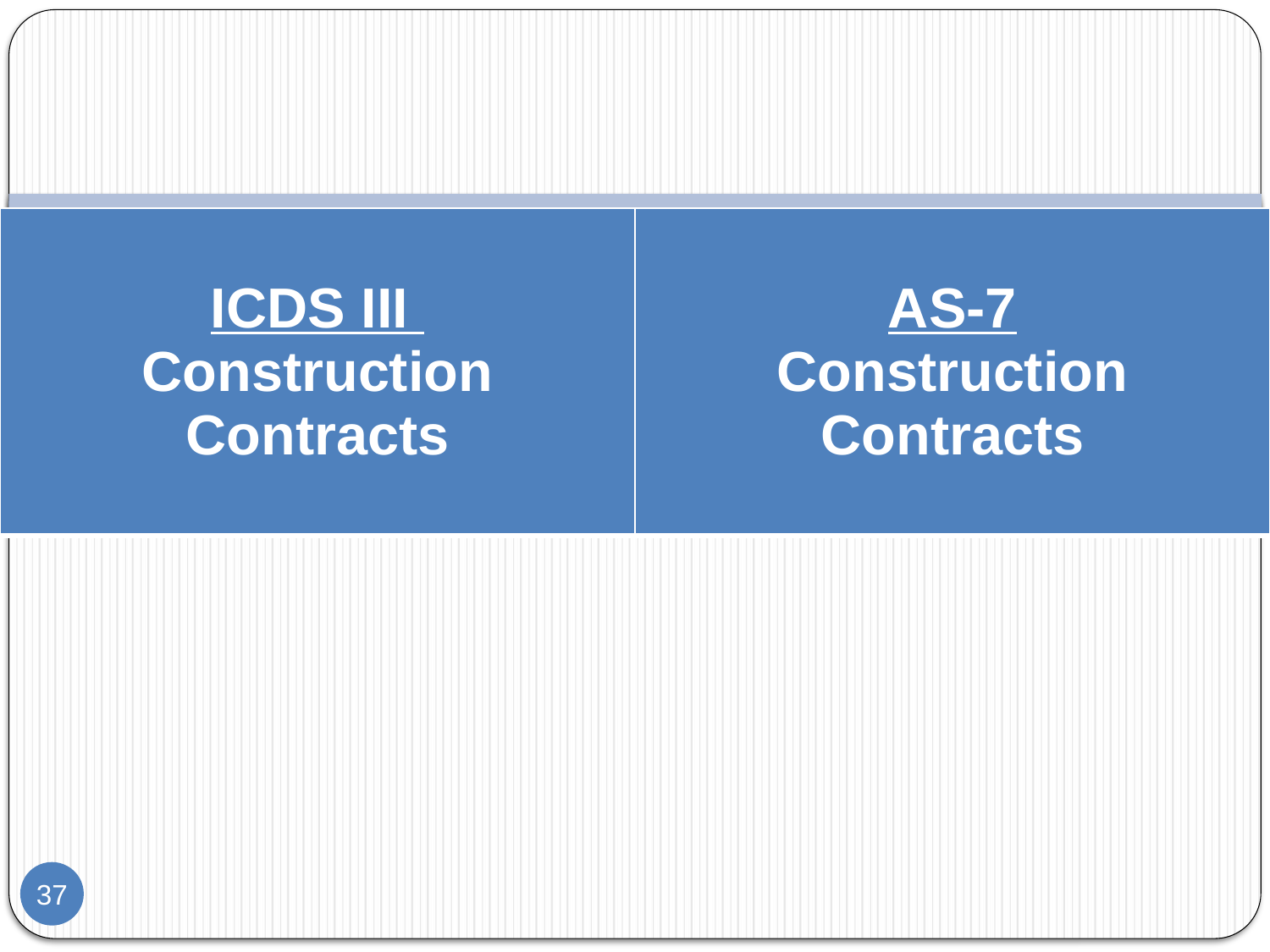

| ICDS III Construction Contracts | AS-7 Construction Contracts |
| --- | --- |
37